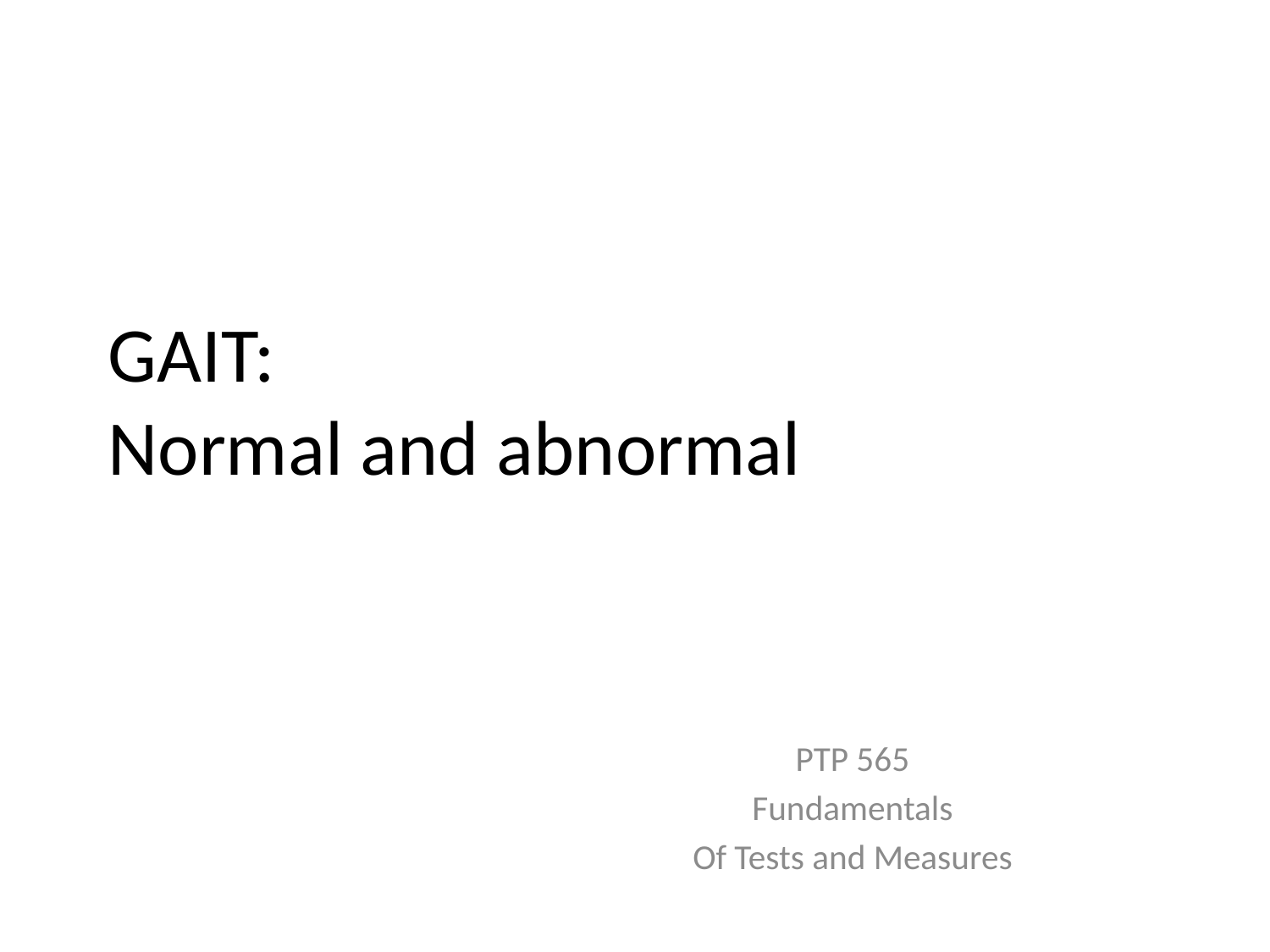

# GAIT: Normal and abnormal
PTP 565
Fundamentals
Of Tests and Measures